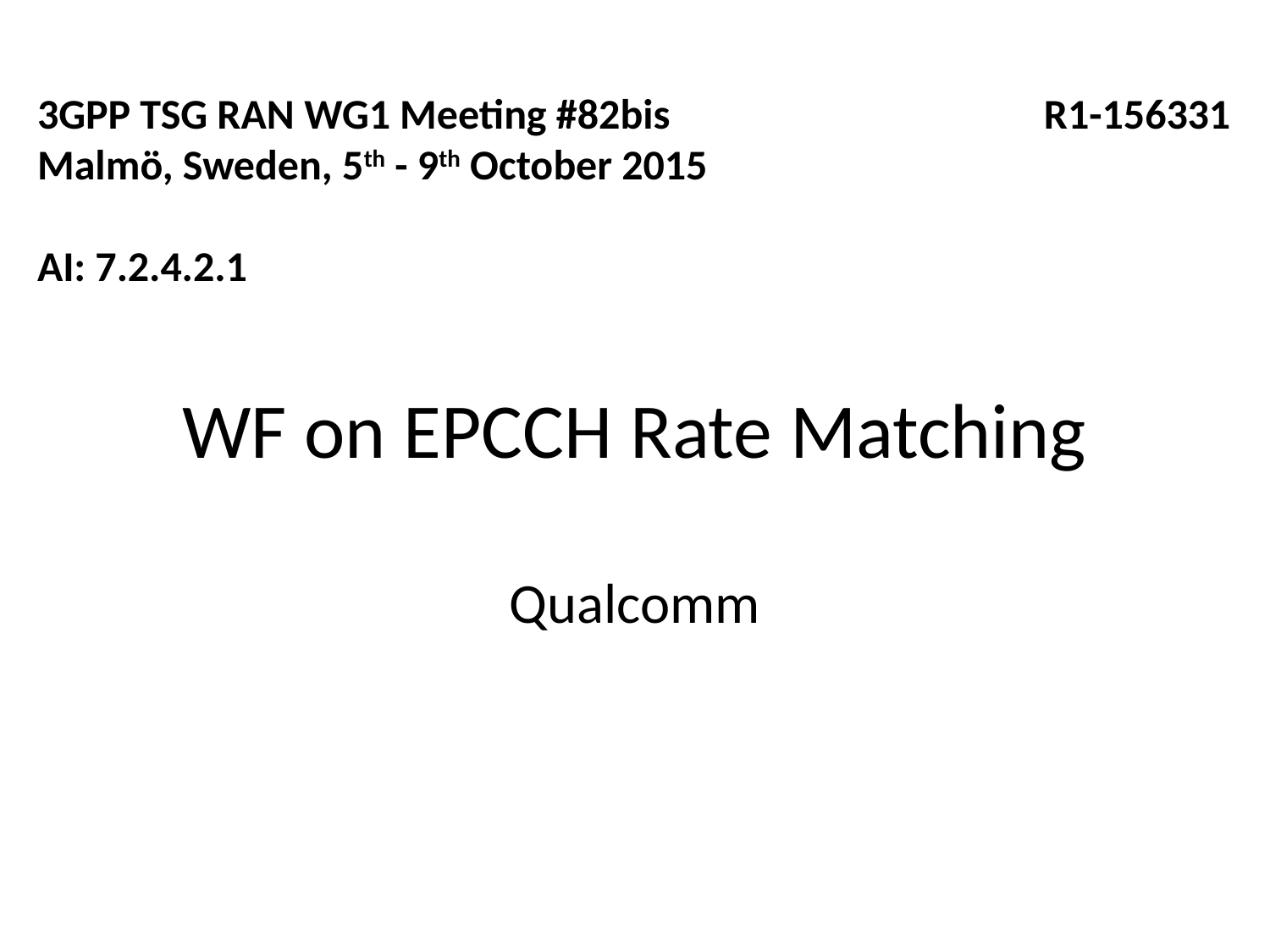

3GPP TSG RAN WG1 Meeting #82bis	                                       R1-156331
Malmö, Sweden, 5th - 9th October 2015

AI: 7.2.4.2.1
# WF on EPCCH Rate Matching
Qualcomm